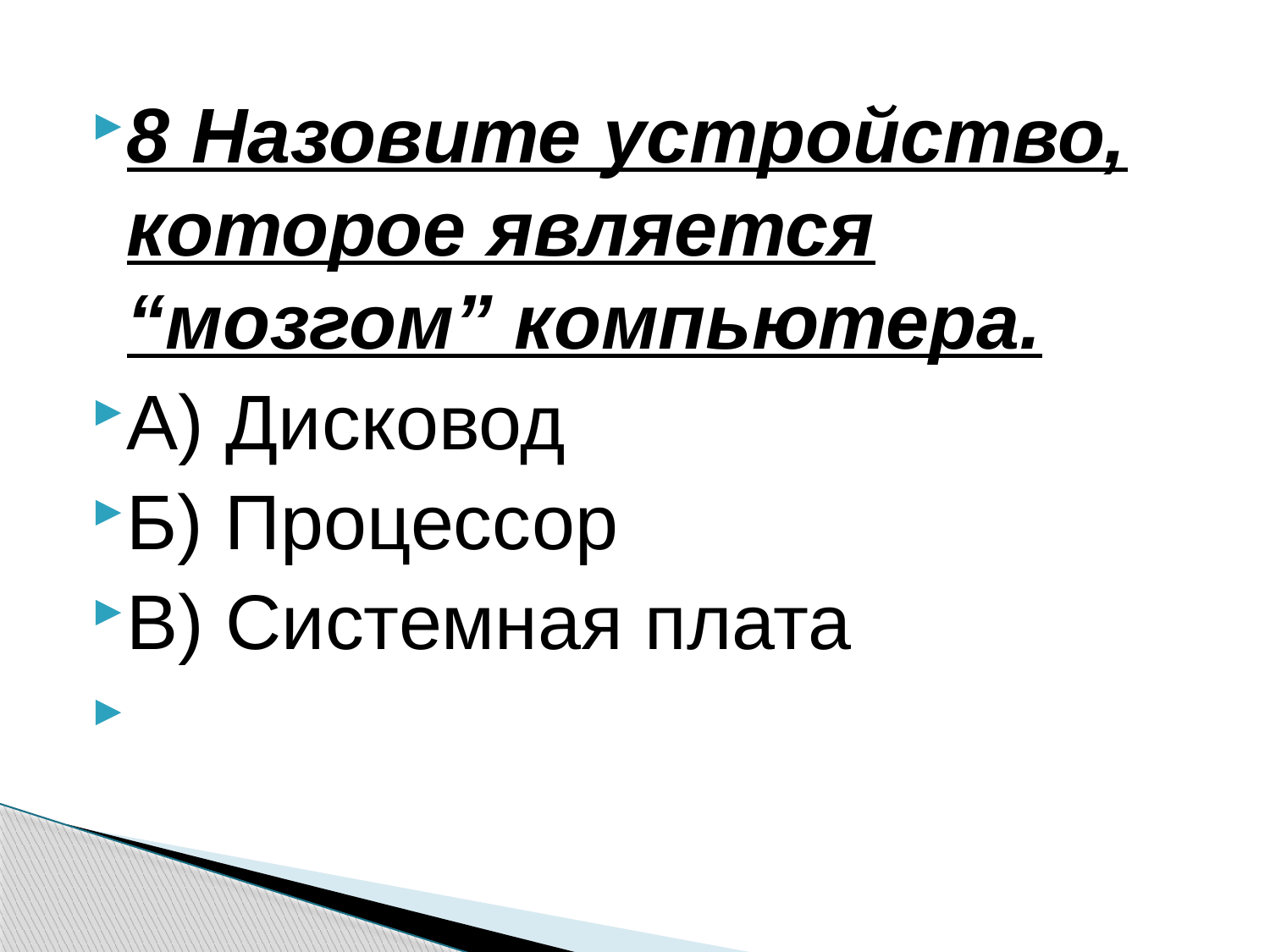

8 Назовите устройство, которое является “мозгом” компьютера.
А) Дисковод
Б) Процессор
В) Системная плата